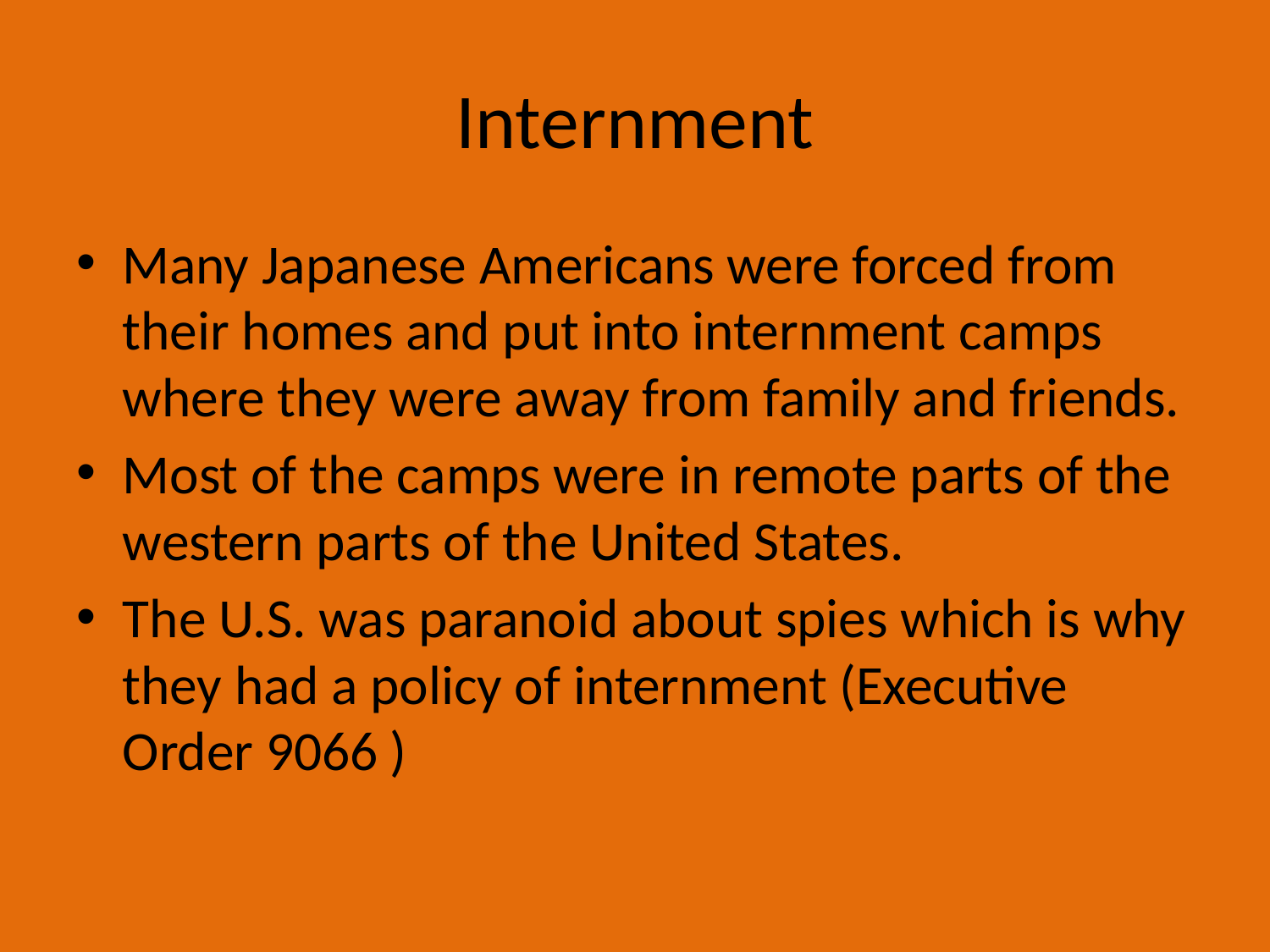

# Internment
Many Japanese Americans were forced from their homes and put into internment camps where they were away from family and friends.
Most of the camps were in remote parts of the western parts of the United States.
The U.S. was paranoid about spies which is why they had a policy of internment (Executive Order 9066 )